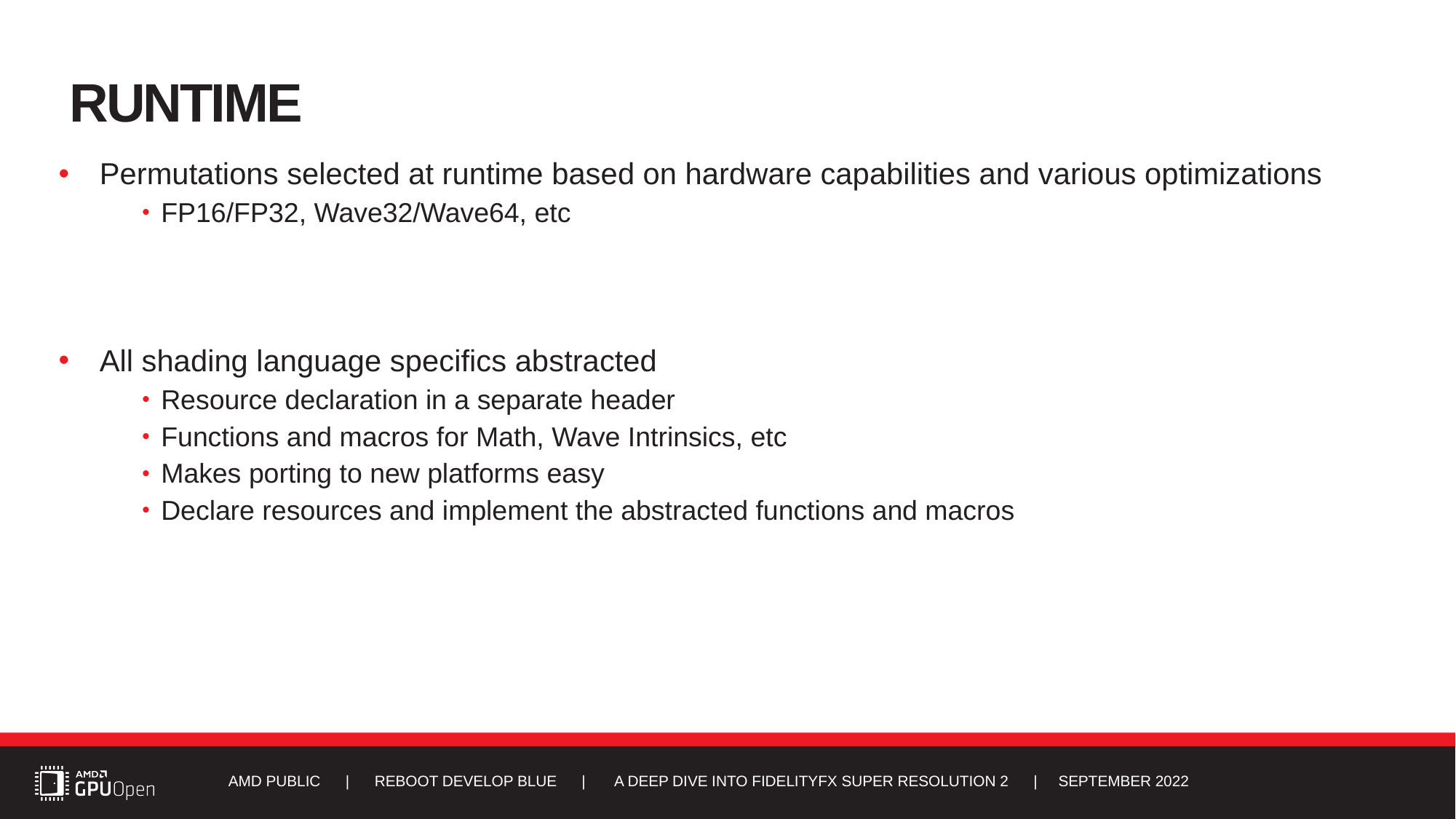

# Runtime
Permutations selected at runtime based on hardware capabilities and various optimizations
FP16/FP32, Wave32/Wave64, etc

All shading language specifics abstracted
Resource declaration in a separate header
Functions and macros for Math, Wave Intrinsics, etc
Makes porting to new platforms easy
Declare resources and implement the abstracted functions and macros